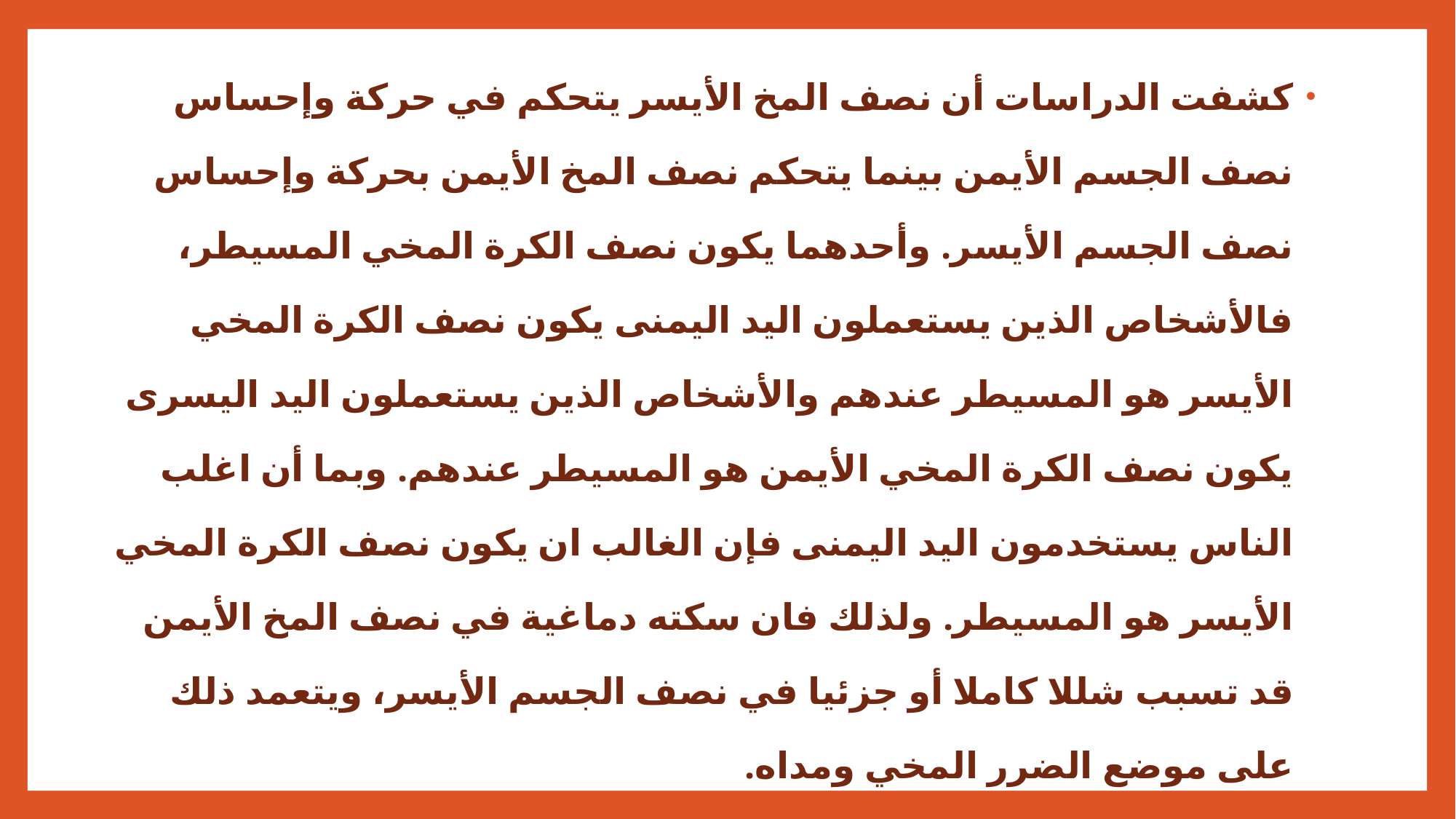

كشفت الدراسات أن نصف المخ الأيسر يتحكم في حركة وإحساس نصف الجسم الأيمن بينما يتحكم نصف المخ الأيمن بحركة وإحساس نصف الجسم الأيسر. وأحدهما يكون نصف الكرة المخي المسيطر، فالأشخاص الذين يستعملون اليد اليمنى يكون نصف الكرة المخي الأيسر هو المسيطر عندهم والأشخاص الذين يستعملون اليد اليسرى يكون نصف الكرة المخي الأيمن هو المسيطر عندهم. وبما أن اغلب الناس يستخدمون اليد اليمنى فإن الغالب ان يكون نصف الكرة المخي الأيسر هو المسيطر. ولذلك فان سكته دماغية في نصف المخ الأيمن قد تسبب شللا كاملا أو جزئيا في نصف الجسم الأيسر، ويتعمد ذلك على موضع الضرر المخي ومداه.